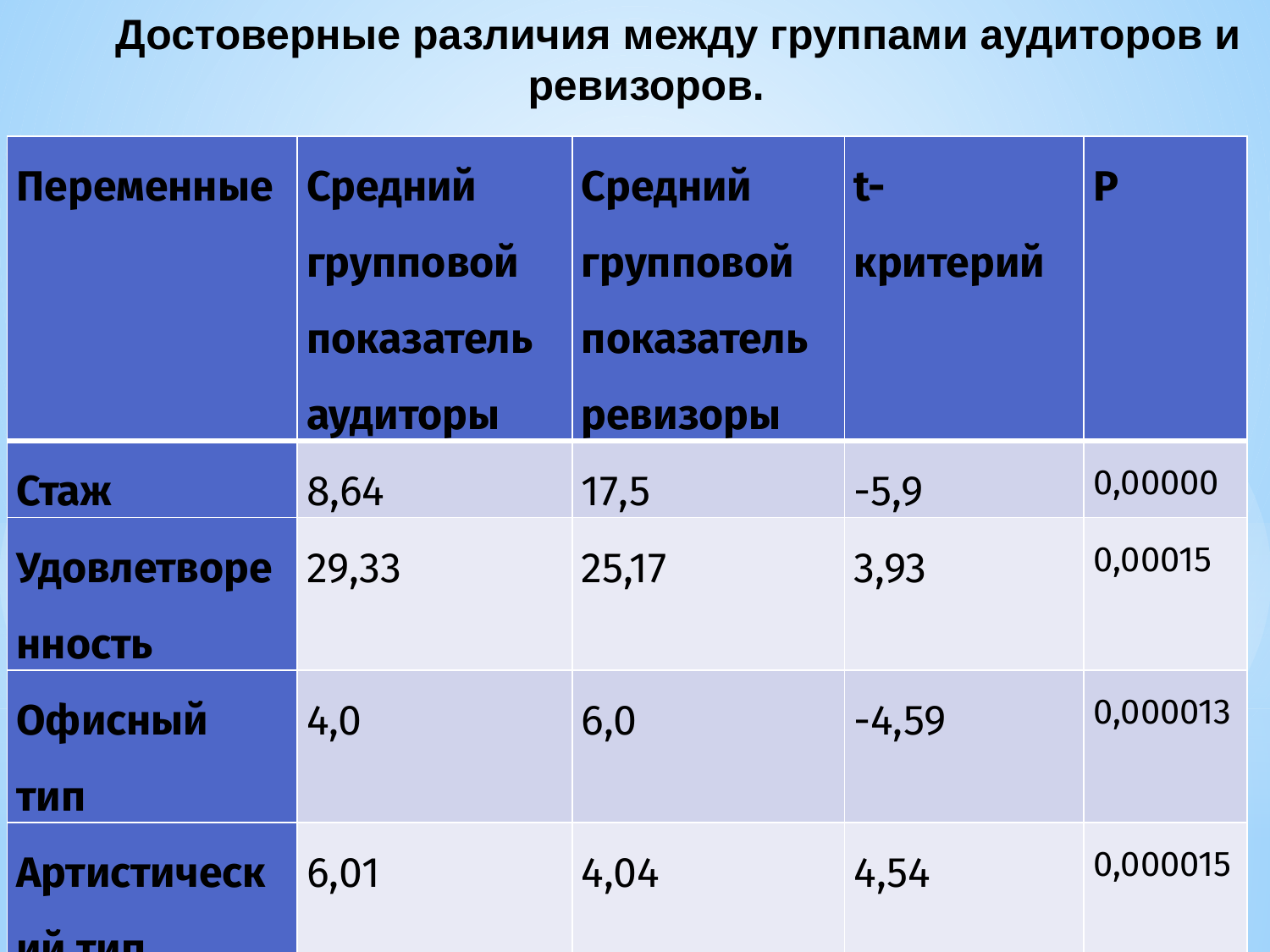

Достоверные различия между группами аудиторов и ревизоров.
| Переменные | Средний групповой показатель аудиторы | Средний групповой показатель ревизоры | t-критерий | Р |
| --- | --- | --- | --- | --- |
| Стаж | 8,64 | 17,5 | -5,9 | 0,00000 |
| Удовлетворенность | 29,33 | 25,17 | 3,93 | 0,00015 |
| Офисный тип | 4,0 | 6,0 | -4,59 | 0,000013 |
| Артистический тип | 6,01 | 4,04 | 4,54 | 0,000015 |